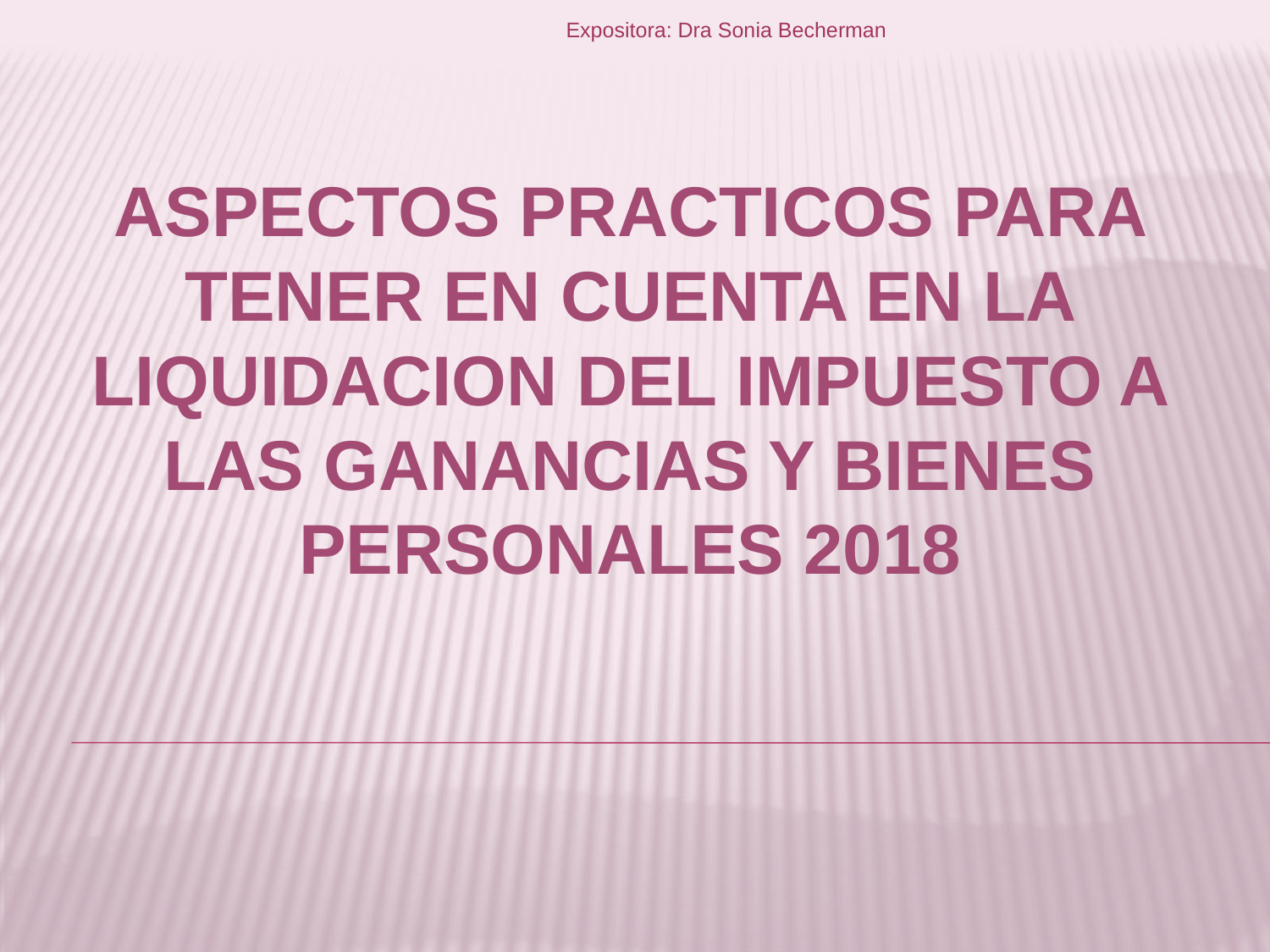

Expositora: Dra Sonia Becherman
ASPECTOS PRACTICOS PARA TENER EN CUENTA EN LA LIQUIDACION DEL IMPUESTO A LAS GANANCIAS Y BIENES PERSONALES 2018